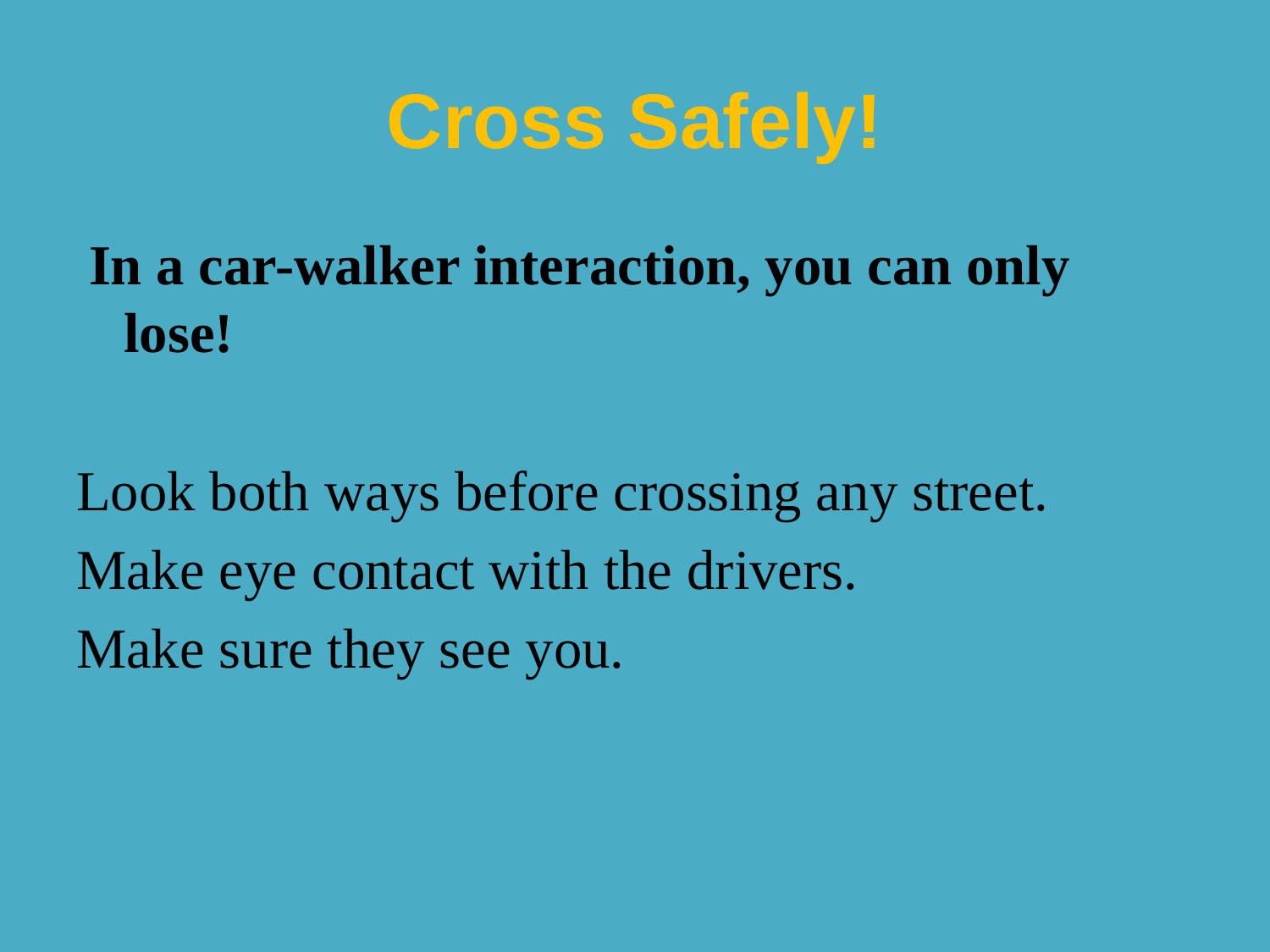

# Cross Safely!
 In a car-walker interaction, you can only lose!

Look both ways before crossing any street.
Make eye contact with the drivers.
Make sure they see you.